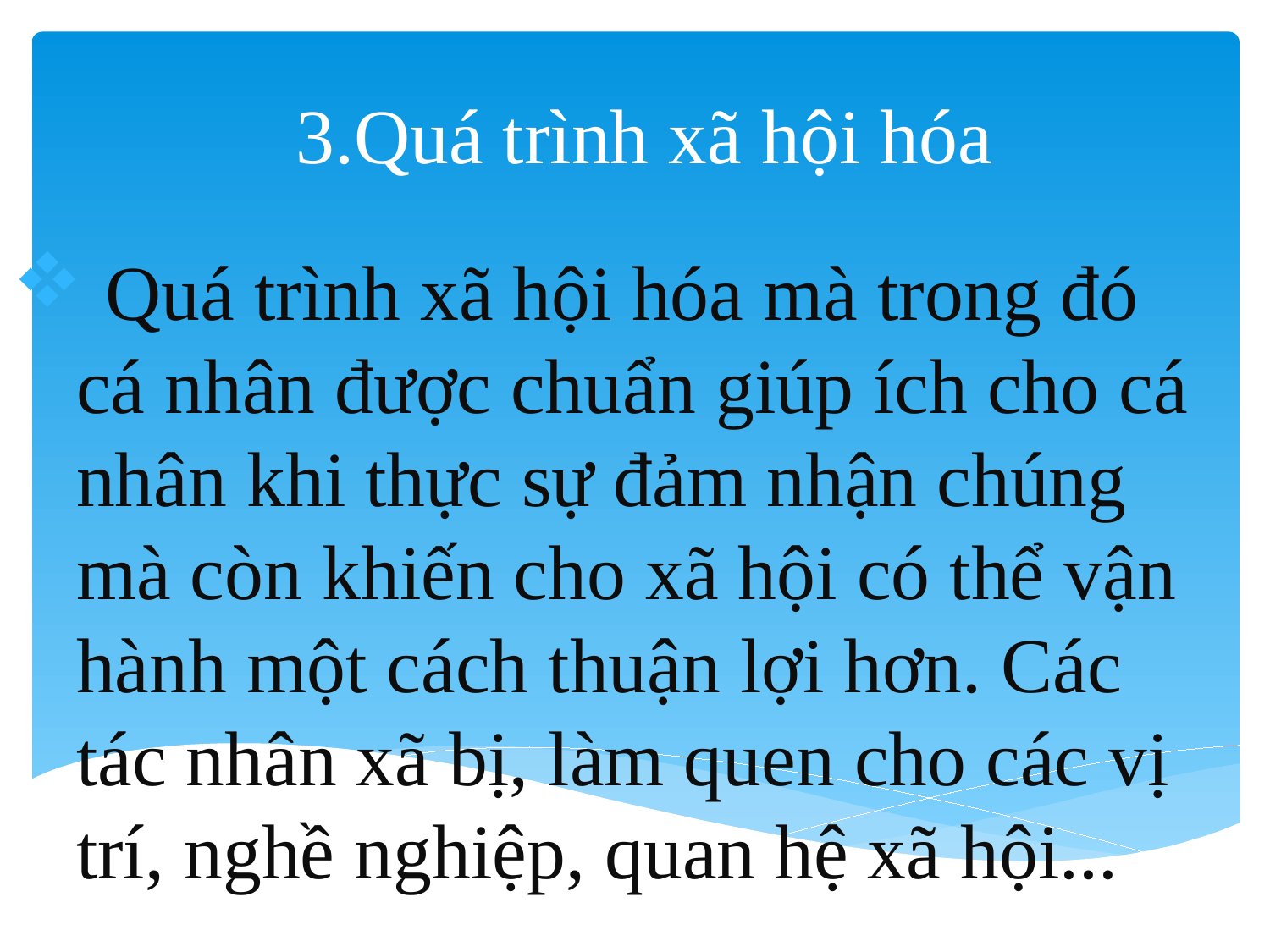

# 3.Quá trình xã hội hóa
 Quá trình xã hội hóa mà trong đó cá nhân được chuẩn giúp ích cho cá nhân khi thực sự đảm nhận chúng mà còn khiến cho xã hội có thể vận hành một cách thuận lợi hơn. Các tác nhân xã bị, làm quen cho các vị trí, nghề nghiệp, quan hệ xã hội...